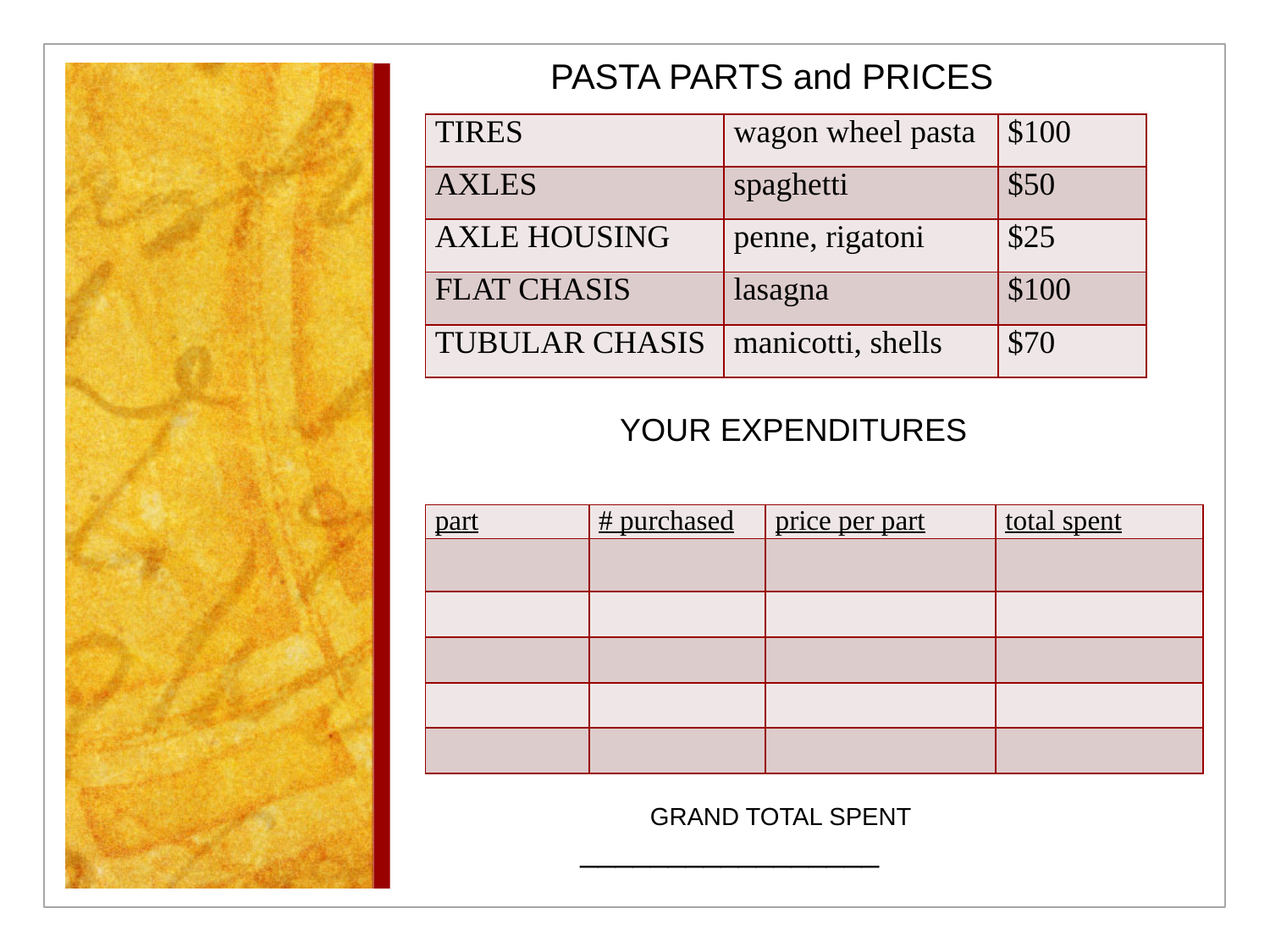

PASTA PARTS and PRICES

| TIRES | wagon wheel pasta | $100 |
| --- | --- | --- |
| AXLES | spaghetti | $50 |
| AXLE HOUSING | penne, rigatoni | $25 |
| FLAT CHASIS | lasagna | $100 |
| TUBULAR CHASIS | manicotti, shells | $70 |
YOUR EXPENDITURES
| part | # purchased | price per part | total spent |
| --- | --- | --- | --- |
|  |  |  |  |
|  |  |  |  |
|  |  |  |  |
|  |  |  |  |
|  |  |  |  |
          GRAND TOTAL SPENT _________________